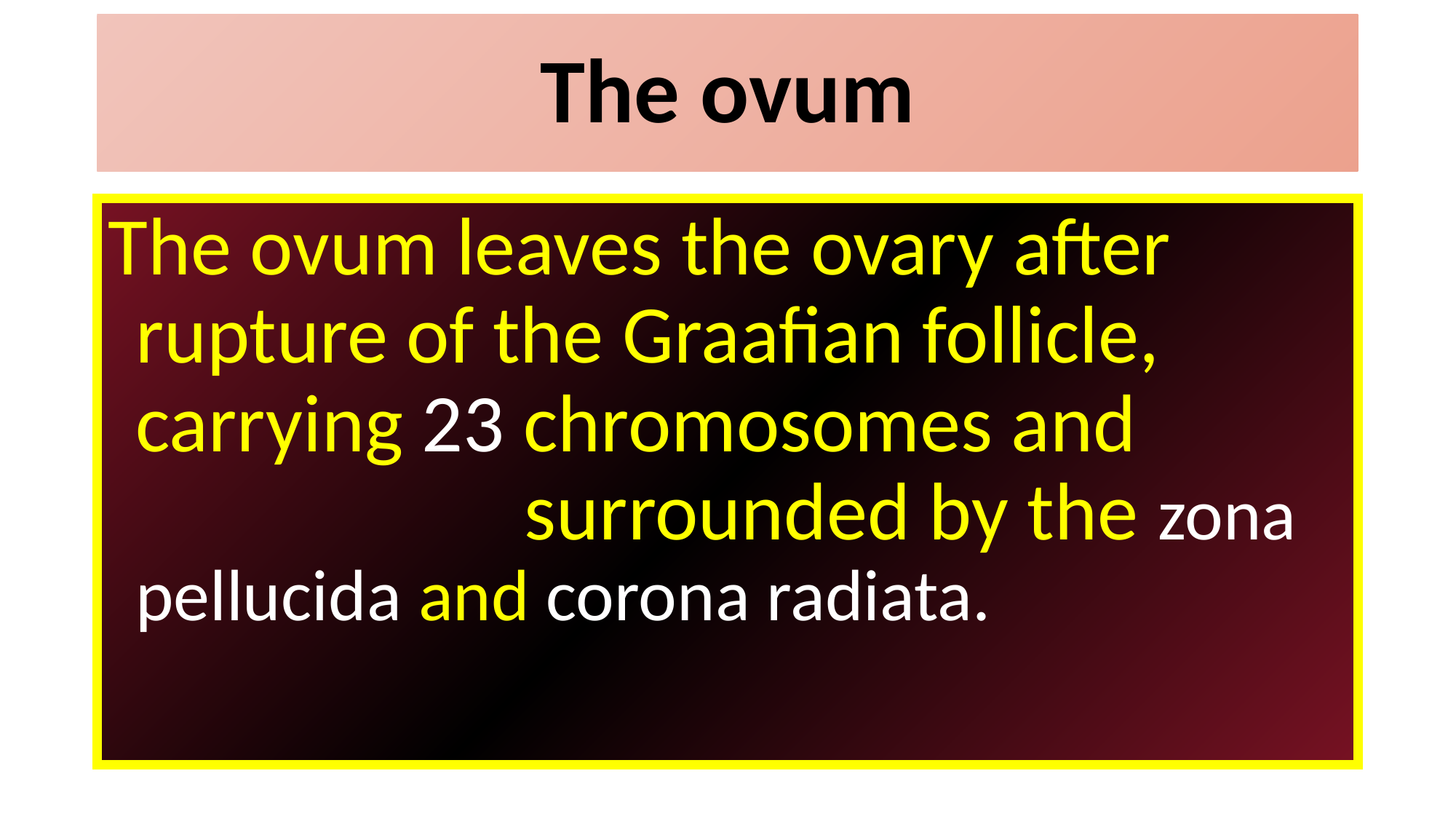

# The ovum
The ovum leaves the ovary after rupture of the Graafian follicle, carrying 23 chromosomes and                                 surrounded by the zona pellucida and corona radiata.